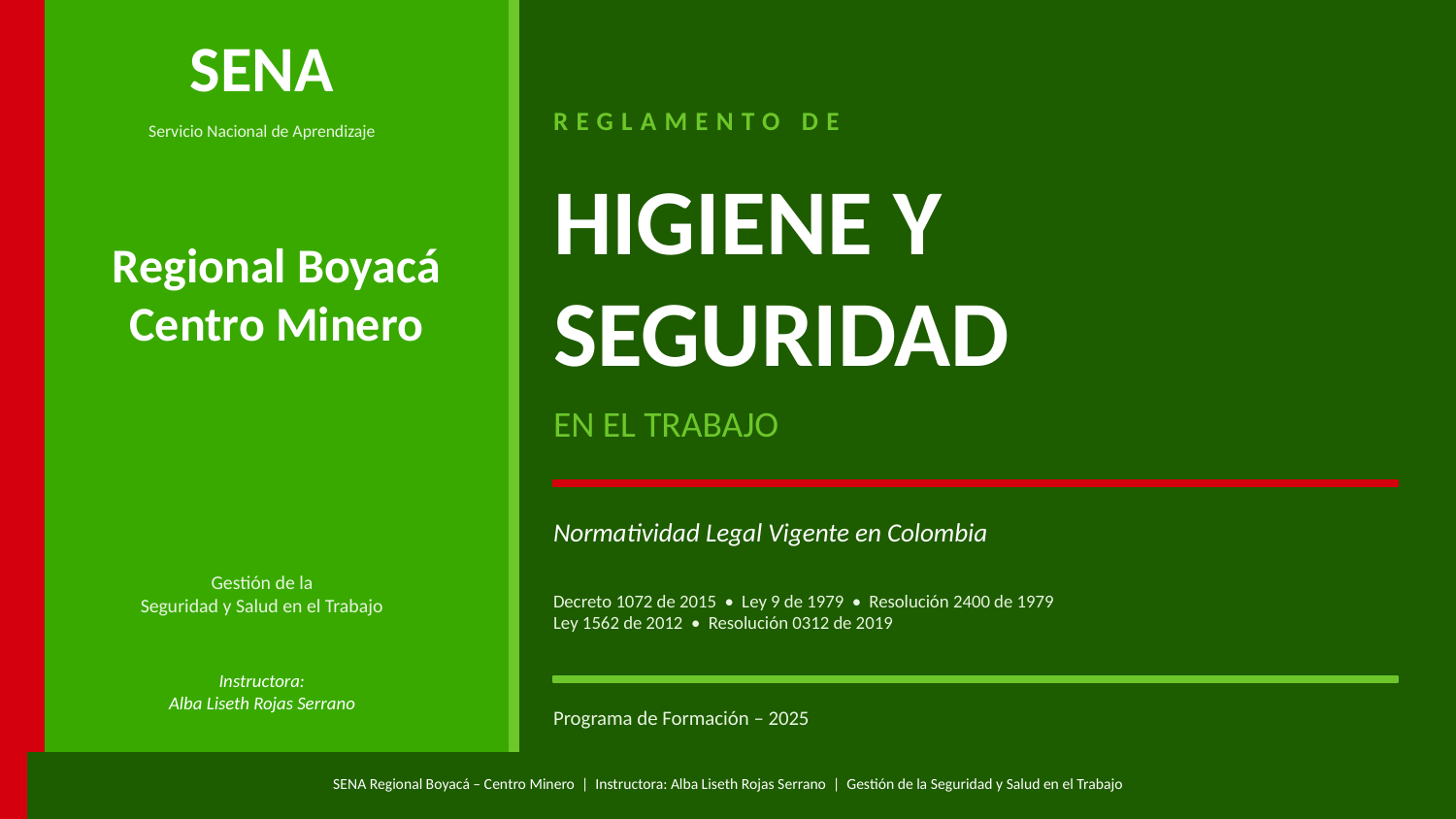

SENA
REGLAMENTO DE
Servicio Nacional de Aprendizaje
HIGIENE Y
SEGURIDAD
Regional Boyacá
Centro Minero
EN EL TRABAJO

Normatividad Legal Vigente en Colombia
Gestión de la
Seguridad y Salud en el Trabajo
Decreto 1072 de 2015  •  Ley 9 de 1979  •  Resolución 2400 de 1979
Ley 1562 de 2012  •  Resolución 0312 de 2019
Instructora:
Alba Liseth Rojas Serrano

Programa de Formación – 2025

SENA Regional Boyacá – Centro Minero  |  Instructora: Alba Liseth Rojas Serrano  |  Gestión de la Seguridad y Salud en el Trabajo